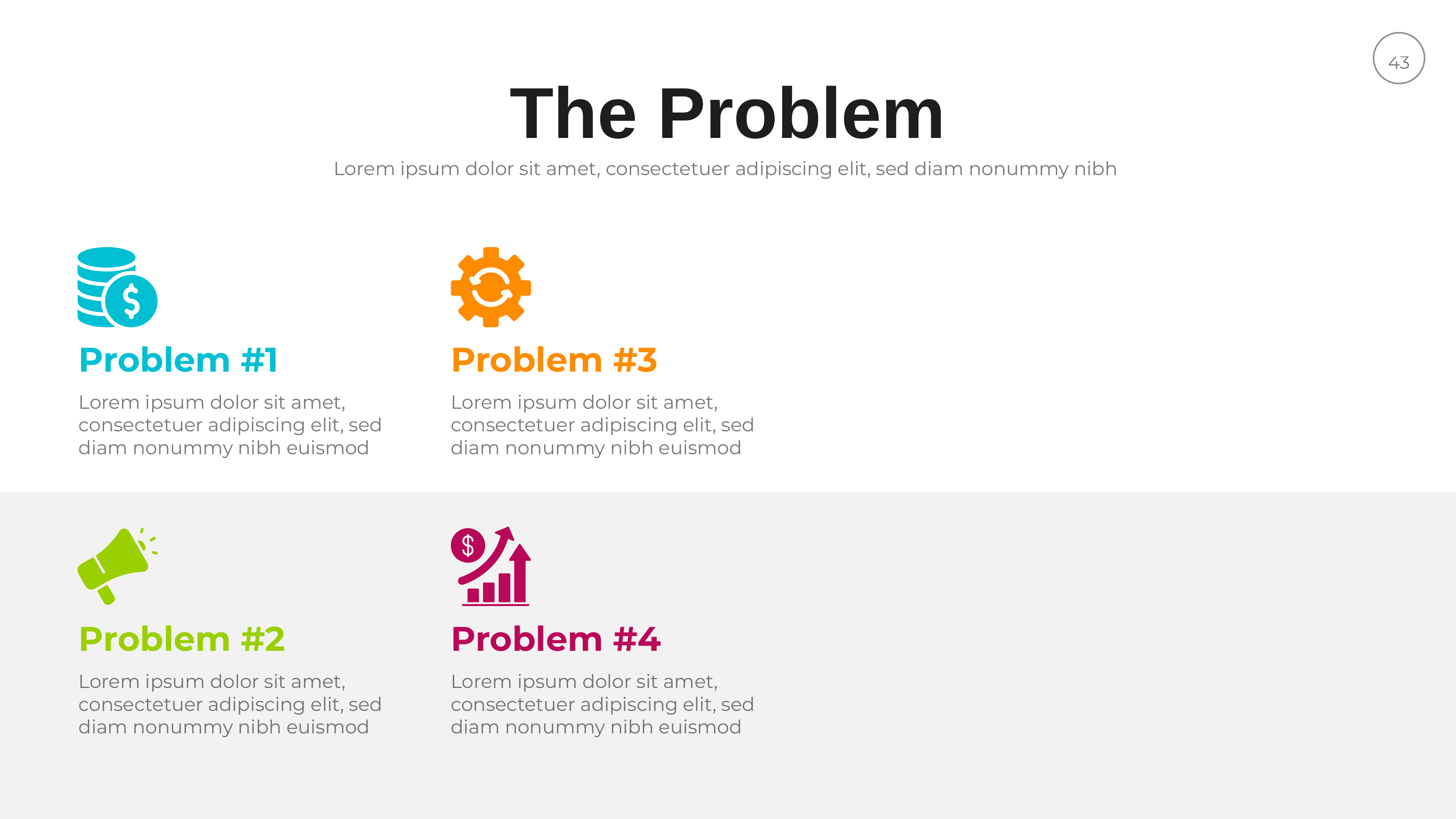

The Problem
Lorem ipsum dolor sit amet, consectetuer adipiscing elit, sed diam nonummy nibh

Problem #1
Problem #3
Lorem ipsum dolor sit amet, consectetuer adipiscing elit, sed diam nonummy nibh euismod
Lorem ipsum dolor sit amet, consectetuer adipiscing elit, sed diam nonummy nibh euismod

Problem #2
Problem #4
Lorem ipsum dolor sit amet, consectetuer adipiscing elit, sed diam nonummy nibh euismod
Lorem ipsum dolor sit amet, consectetuer adipiscing elit, sed diam nonummy nibh euismod